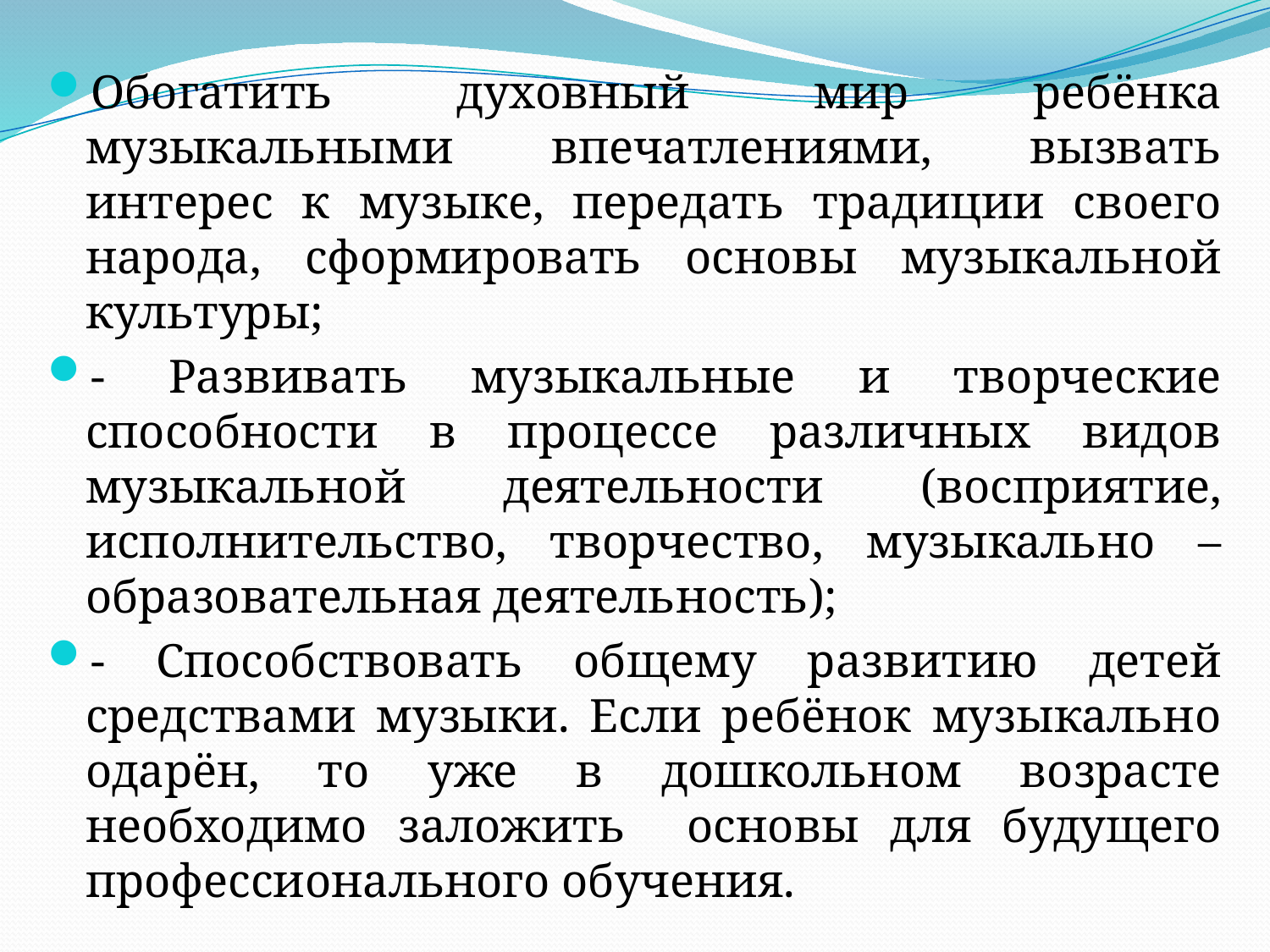

Обогатить духовный мир ребёнка музыкальными впечатлениями, вызвать интерес к музыке, передать традиции своего народа, сформировать основы музыкальной культуры;
- Развивать музыкальные и творческие способности в процессе различных видов музыкальной деятельности (восприятие, исполнительство, творчество, музыкально – образовательная деятельность);
- Способствовать общему развитию детей средствами музыки. Если ребёнок музыкально одарён, то уже в дошкольном возрасте необходимо заложить  основы для будущего профессионального обучения.